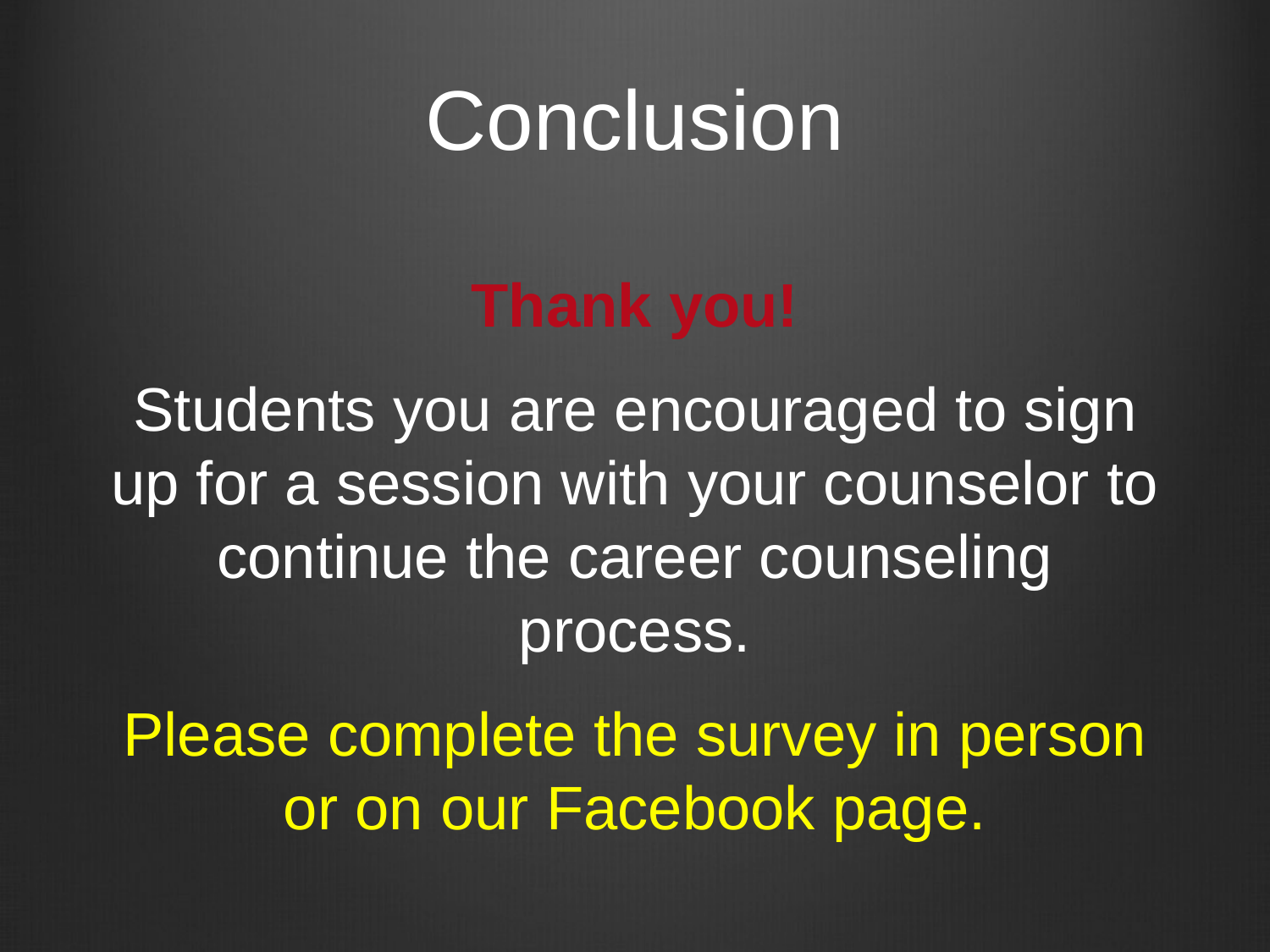

# Conclusion
Thank you!
Students you are encouraged to sign up for a session with your counselor to continue the career counseling process.
Please complete the survey in person or on our Facebook page.